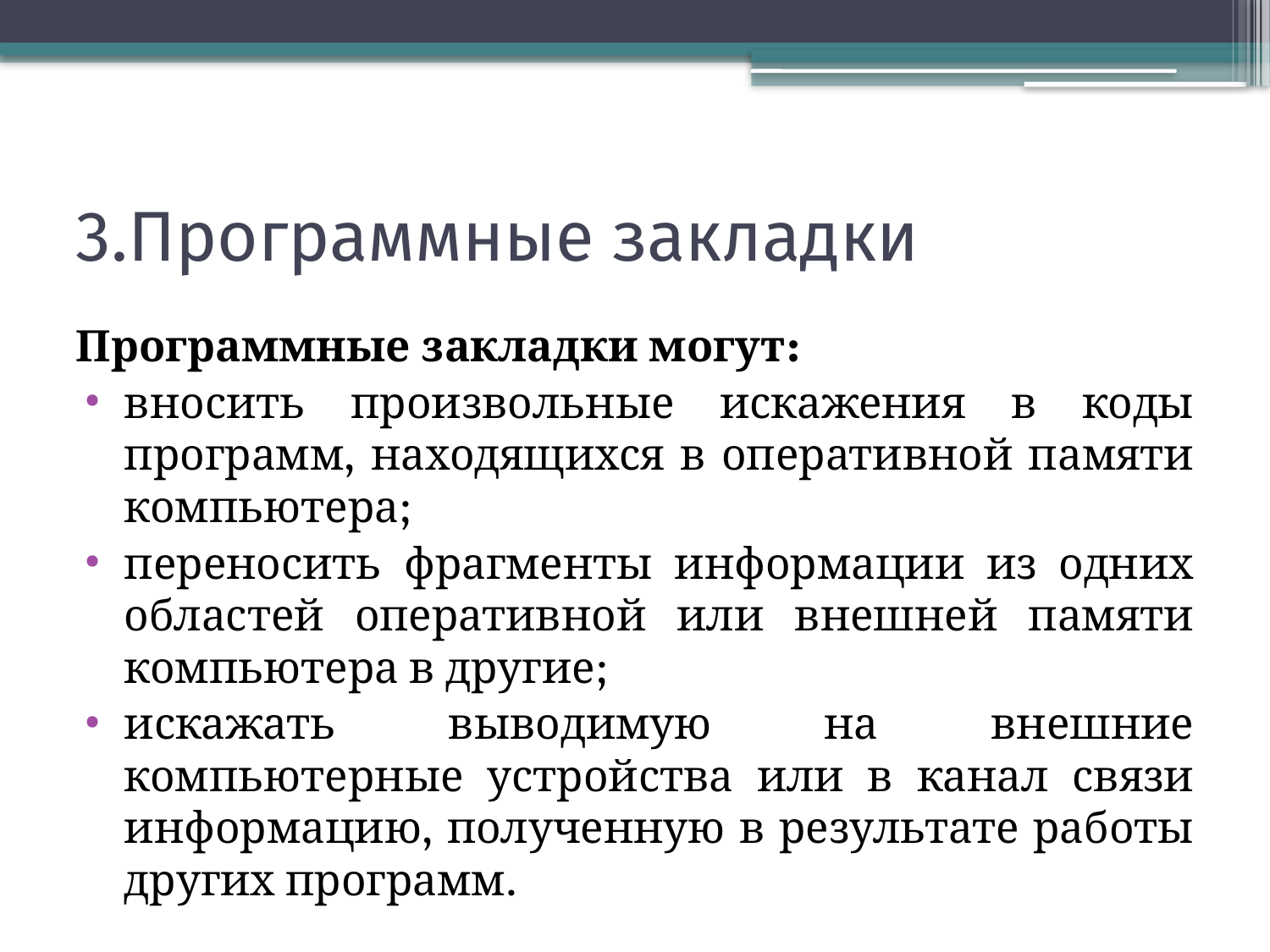

# 3.Программные закладки
Программные закладки могут:
вносить произвольные искажения в коды программ, находящихся в оперативной памяти компьютера;
переносить фрагменты информации из одних областей оперативной или внешней памяти компьютера в другие;
искажать выводимую на внешние компьютерные устройства или в канал связи информацию, полученную в результате работы других программ.